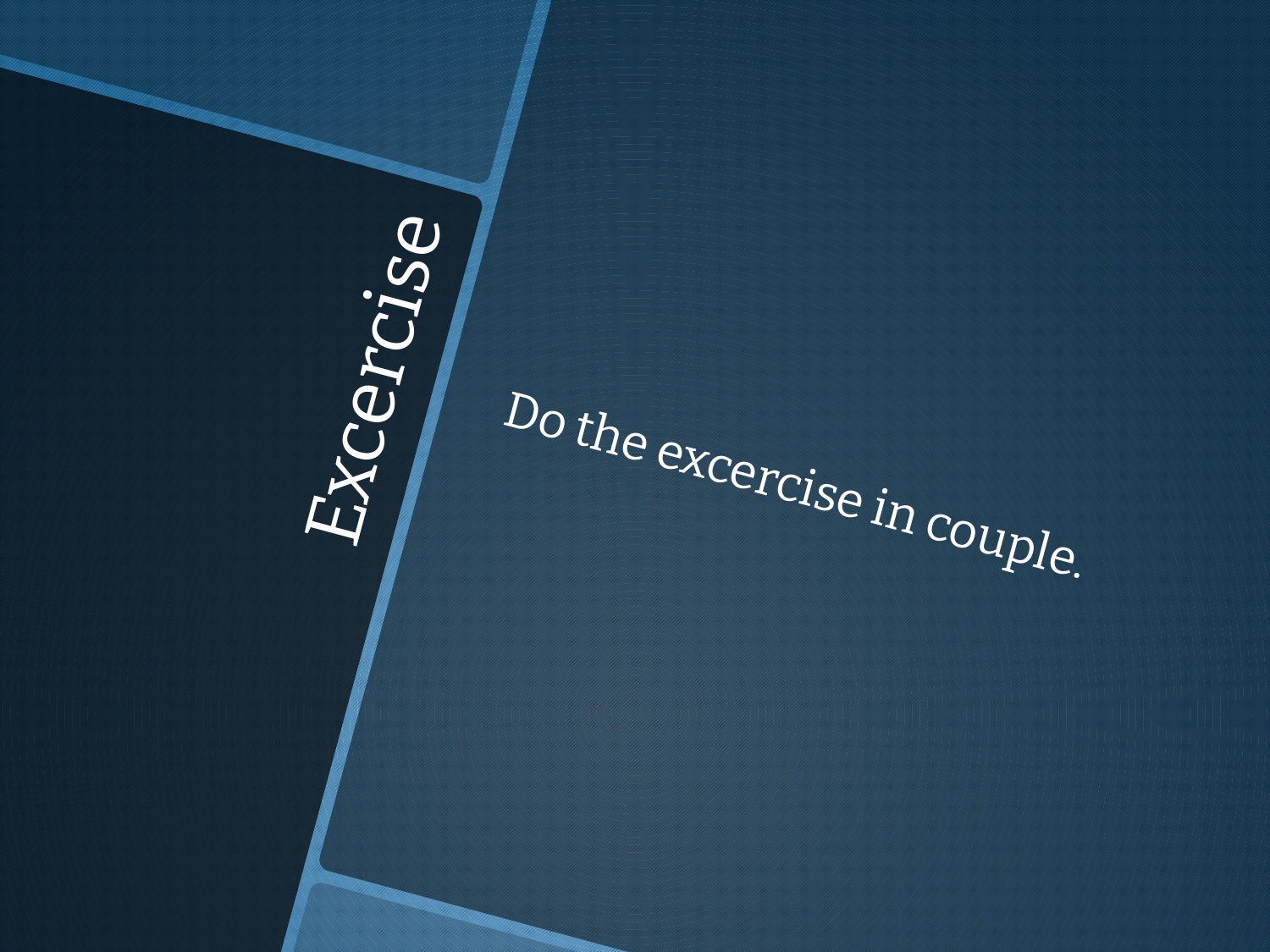

Do the excercise in couple.
# Excercise